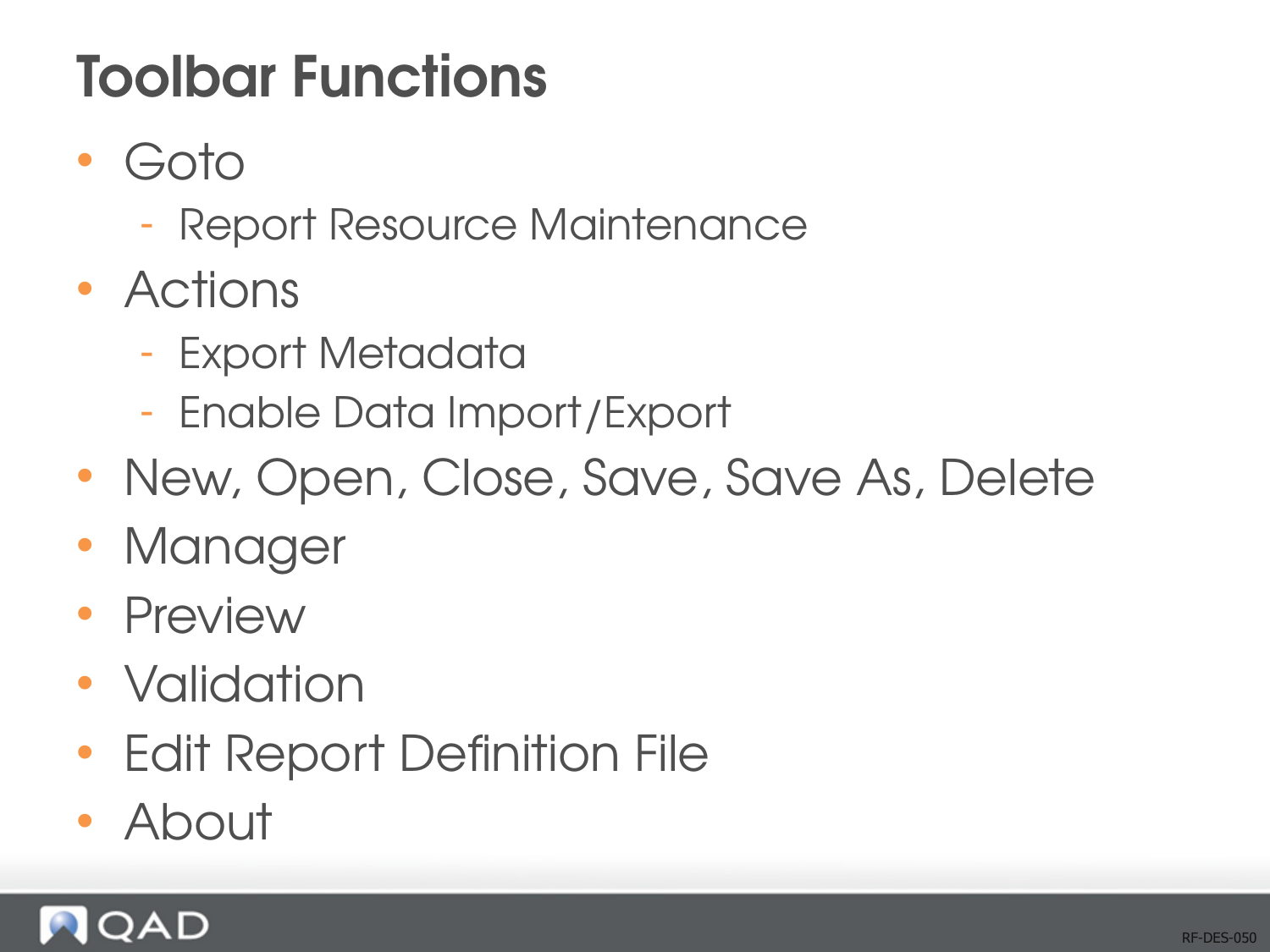

# Toolbar Functions
Goto
Report Resource Maintenance
Actions
Export Metadata
Enable Data Import/Export
New, Open, Close, Save, Save As, Delete
Manager
Preview
Validation
Edit Report Definition File
About
RF-DES-050